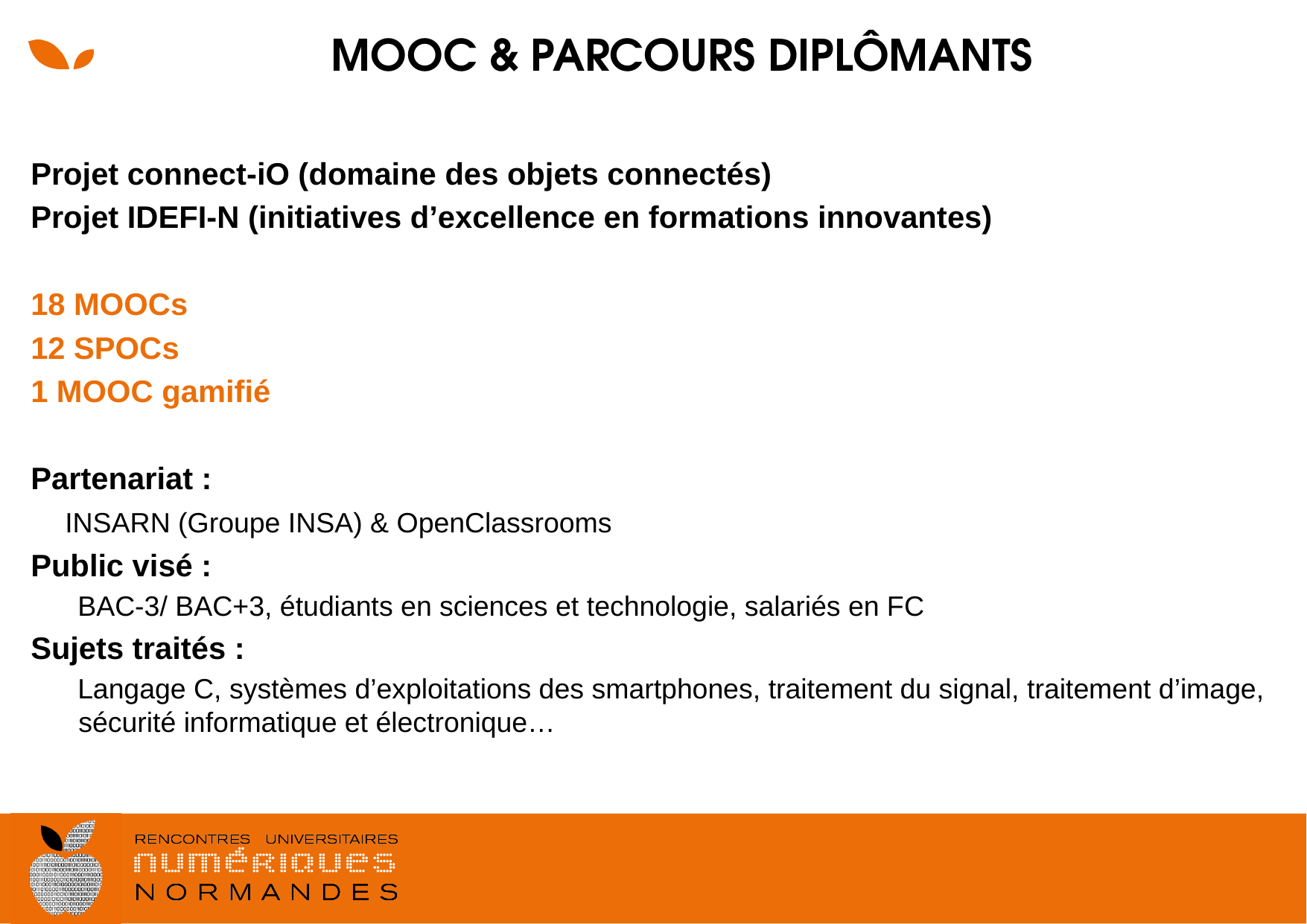

# MOOC & Parcours diplômants
Projet connect-iO (domaine des objets connectés)
Projet IDEFI-N (initiatives d’excellence en formations innovantes)

18 MOOCs
12 SPOCs
1 MOOC gamifié

Partenariat :
    INSARN (Groupe INSA) & OpenClassrooms
Public visé :
      BAC-3/ BAC+3, étudiants en sciences et technologie, salariés en FC
Sujets traités :
      Langage C, systèmes d’exploitations des smartphones, traitement du signal, traitement d’image, sécurité informatique et électronique…